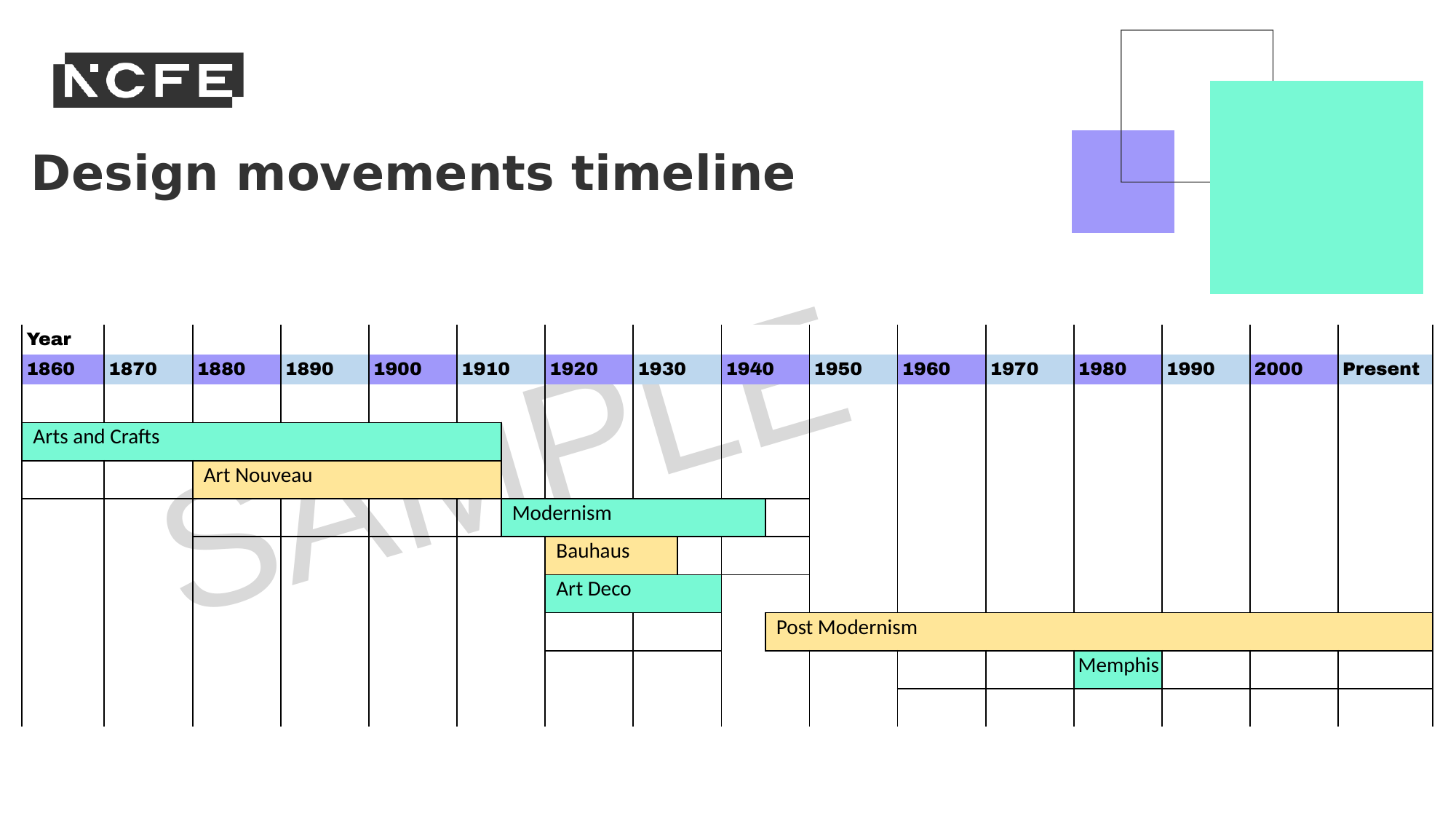

Design movements timeline
| Year |  |  |  |  |  |  |  |  |  |  |  |  |  |  |  |  |  |  |  |
| --- | --- | --- | --- | --- | --- | --- | --- | --- | --- | --- | --- | --- | --- | --- | --- | --- | --- | --- | --- |
| 1860 | 1870 | 1880 | 1890 | 1900 | 1910 |  | 1920 |  | 1930 |  | 1940 |  | 1950 | 1960 | 1970 | 1980 | 1990 | 2000 | Present |
|  |  |  |  |  |  |  |  |  |  |  |  |  |  |  |  |  |  |  |  |
| Arts and Crafts |  |  |  |  |  |  |  |  |  |  |  |  |  |  |  |  |  |  |  |
|  |  | Art Nouveau |  |  |  |  |  |  |  |  |  |  |  |  |  |  |  |  |  |
|  |  |  |  |  |  | Modernism |  |  |  |  |  |  |  |  |  |  |  |  |  |
|  |  |  |  |  |  |  | Bauhaus |  |  |  |  |  |  |  |  |  |  |  |  |
|  |  |  |  |  |  |  | Art Deco |  |  |  |  |  |  |  |  |  |  |  |  |
|  |  |  |  |  |  |  |  |  |  |  |  | Post Modernism |  | Post Modernism |  |  |  |  |  |
|  |  |  |  |  |  |  |  |  |  |  |  |  |  |  |  | Memphis |  |  |  |
|  |  |  |  |  |  |  |  |  |  |  |  |  |  |  |  |  |  |  |  |